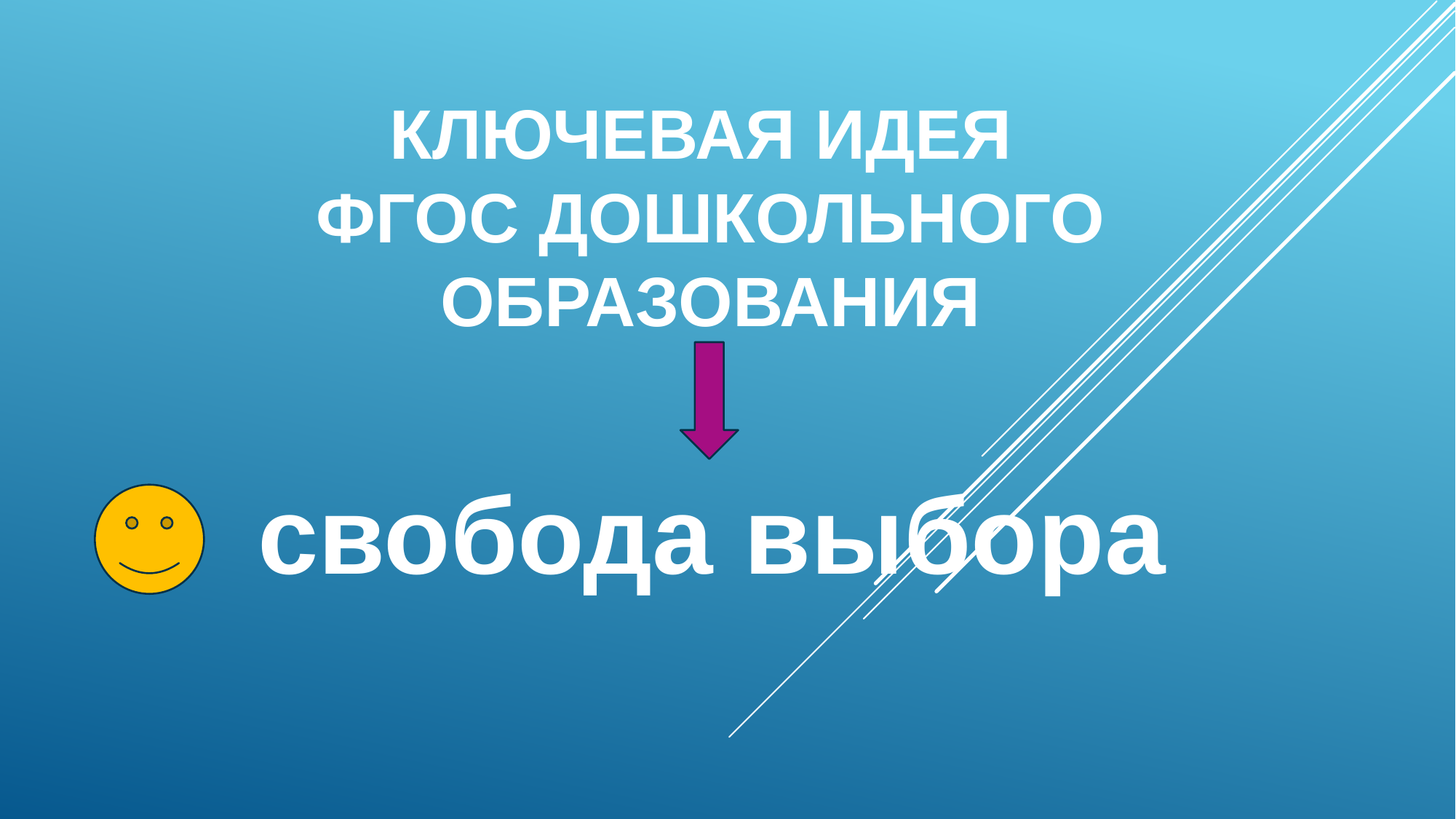

# Ключевая идея ФГОС дошкольного образования

свобода выбора